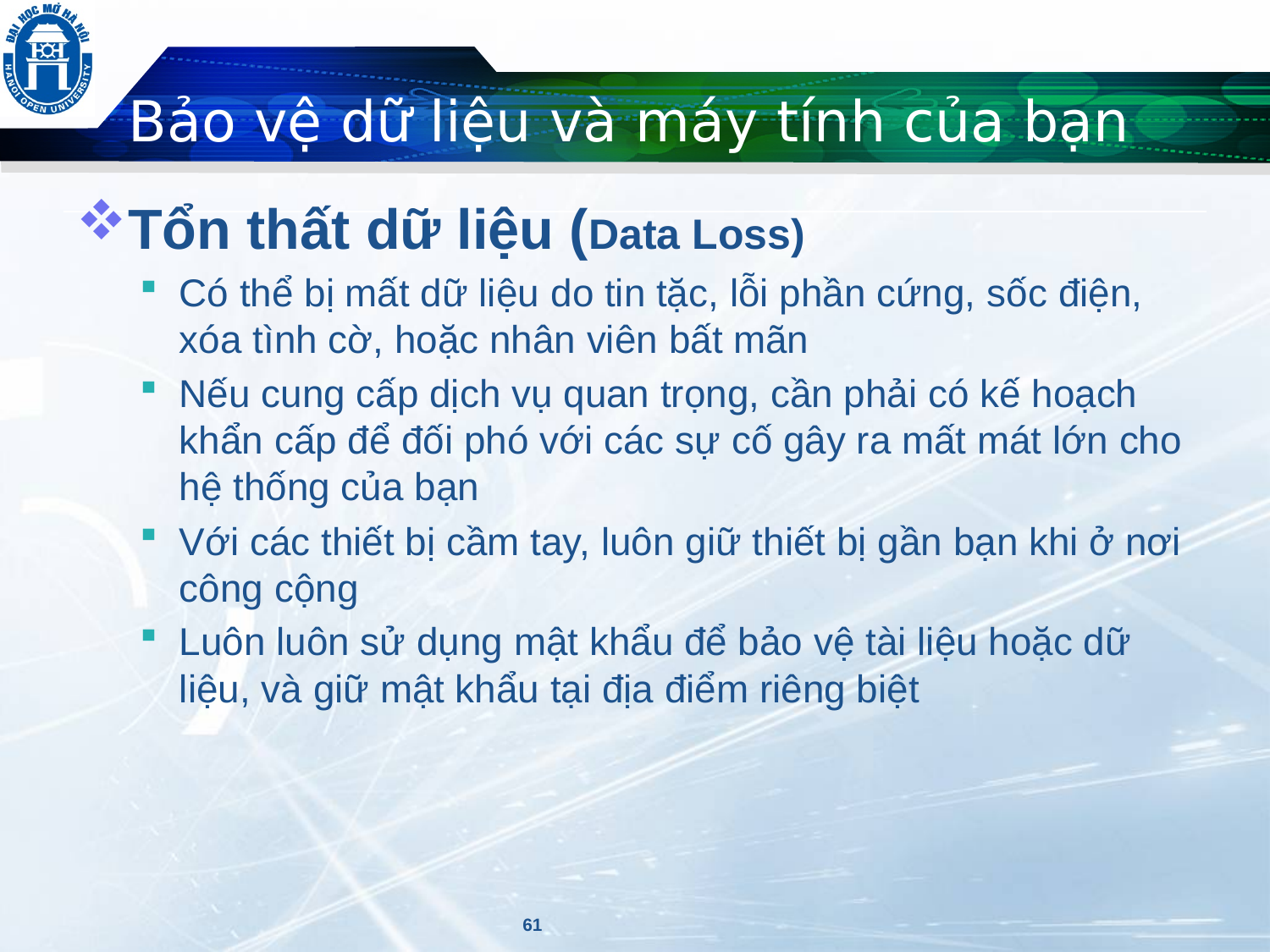

# Bảo vệ dữ liệu và máy tính của bạn
Tổn thất dữ liệu (Data Loss)
Có thể bị mất dữ liệu do tin tặc, lỗi phần cứng, sốc điện, xóa tình cờ, hoặc nhân viên bất mãn
Nếu cung cấp dịch vụ quan trọng, cần phải có kế hoạch khẩn cấp để đối phó với các sự cố gây ra mất mát lớn cho hệ thống của bạn
Với các thiết bị cầm tay, luôn giữ thiết bị gần bạn khi ở nơi công cộng
Luôn luôn sử dụng mật khẩu để bảo vệ tài liệu hoặc dữ liệu, và giữ mật khẩu tại địa điểm riêng biệt
61